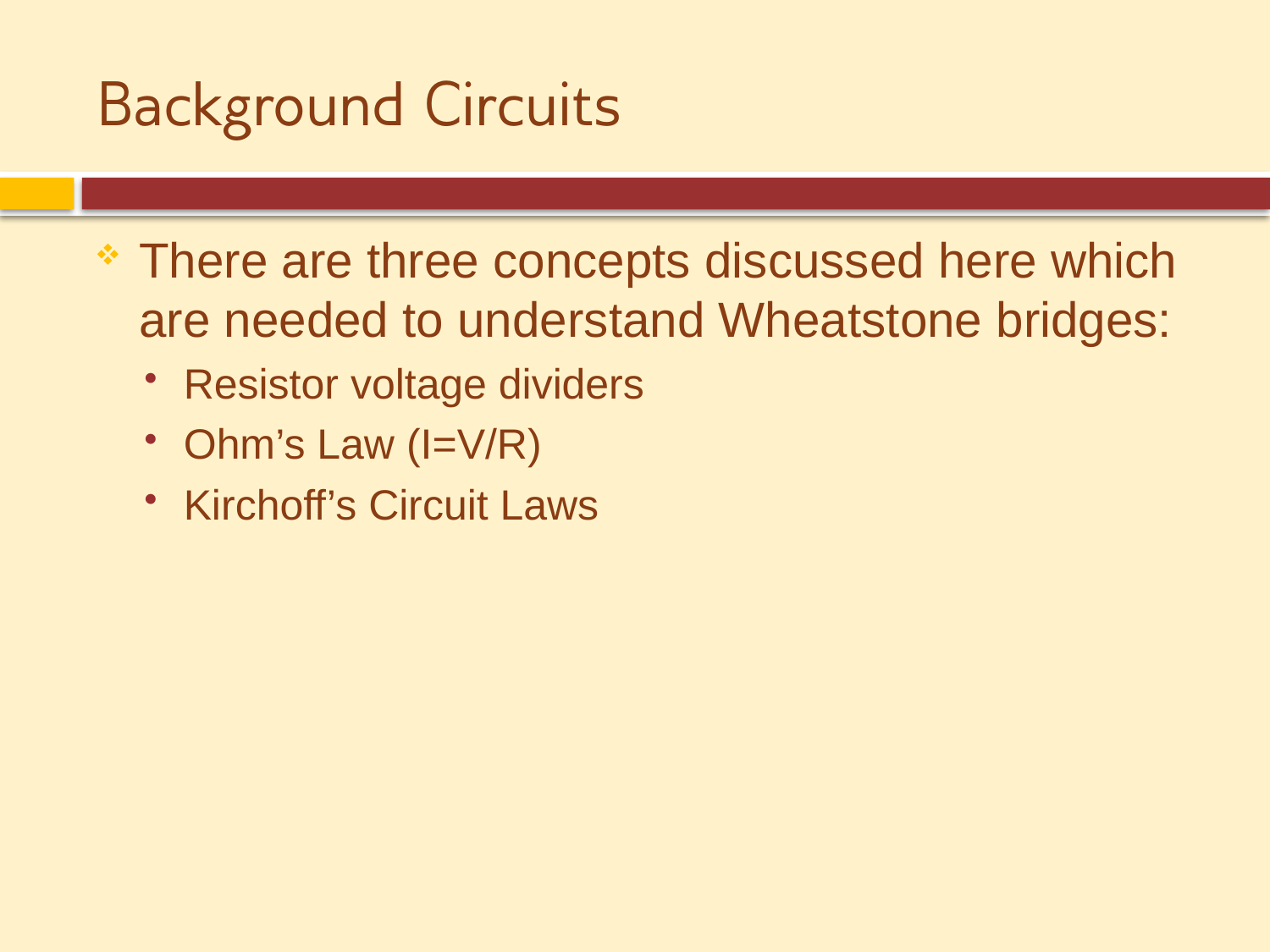

# Background Circuits
There are three concepts discussed here which are needed to understand Wheatstone bridges:
Resistor voltage dividers
Ohm’s Law (I=V/R)
Kirchoff’s Circuit Laws